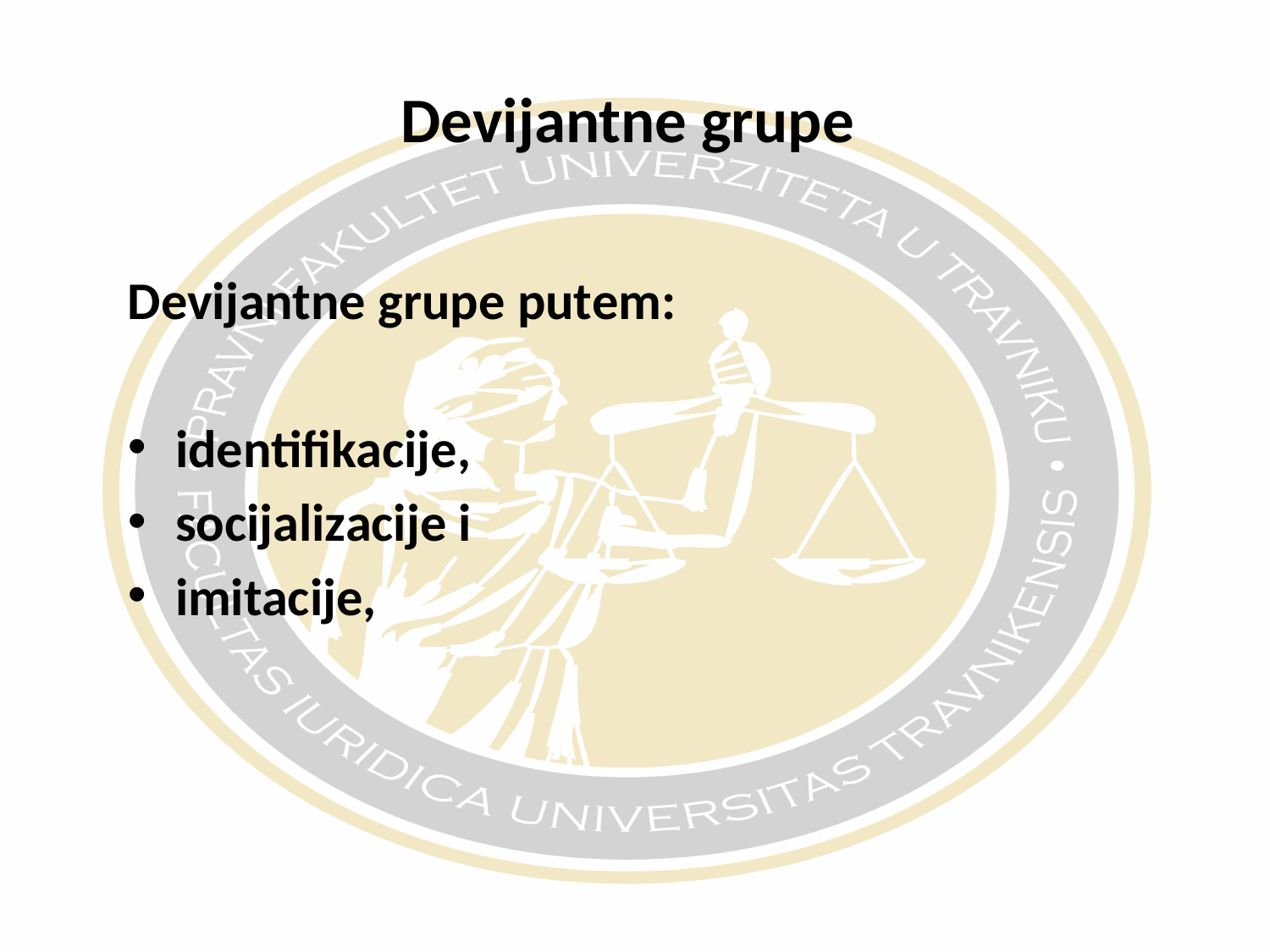

# Devijantne grupe

Devijantne grupe putem:

identifikacije,
socijalizacije i
imitacije,